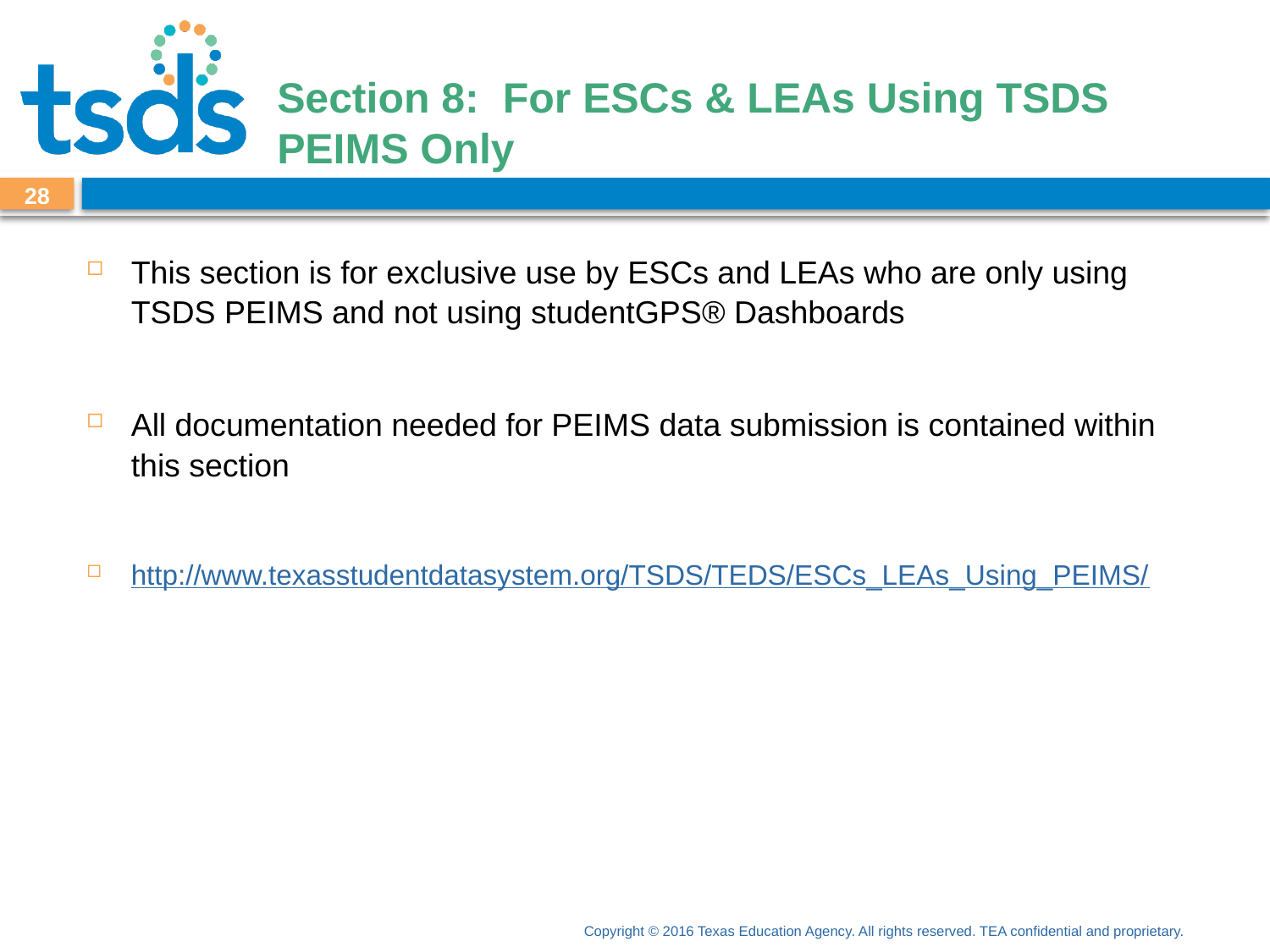

# Section 8:  For ESCs & LEAs Using TSDS PEIMS Only
28
This section is for exclusive use by ESCs and LEAs who are only using TSDS PEIMS and not using studentGPS® Dashboards

All documentation needed for PEIMS data submission is contained within this section

http://www.texasstudentdatasystem.org/TSDS/TEDS/ESCs_LEAs_Using_PEIMS/